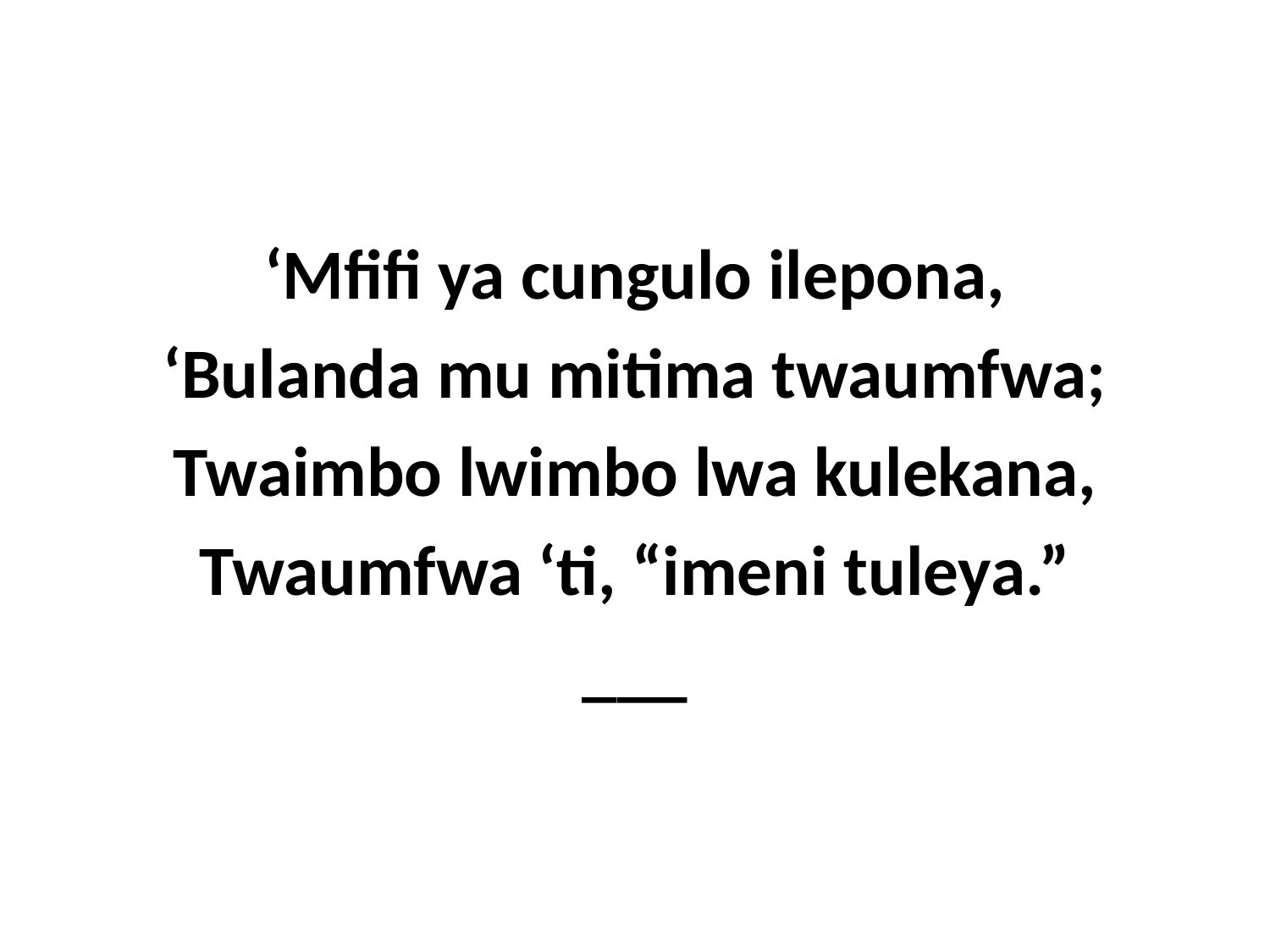

‘Mfifi ya cungulo ilepona,
‘Bulanda mu mitima twaumfwa;
Twaimbo lwimbo lwa kulekana,
Twaumfwa ‘ti, “imeni tuleya.”
___